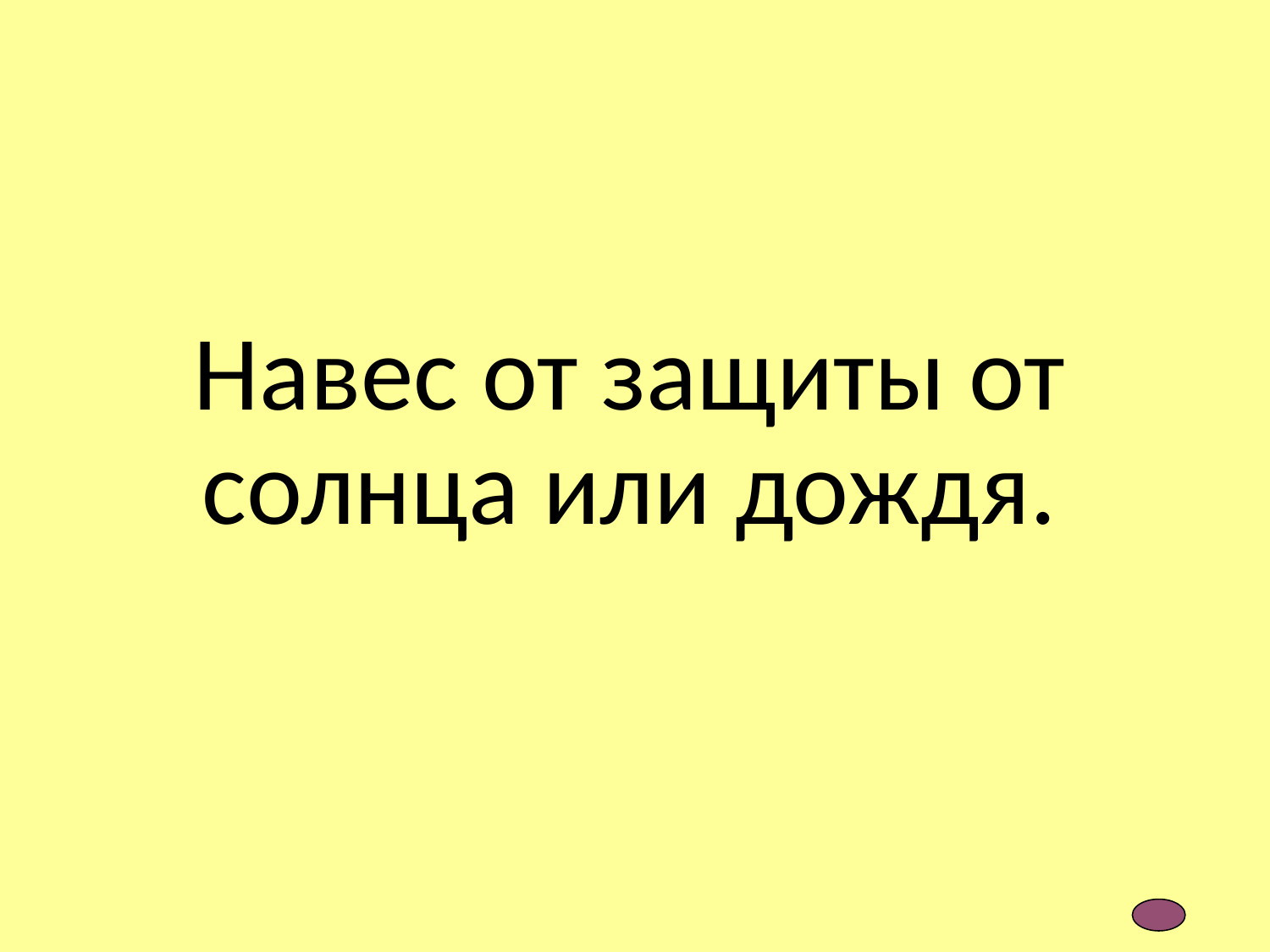

Навес от защиты от солнца или дождя.